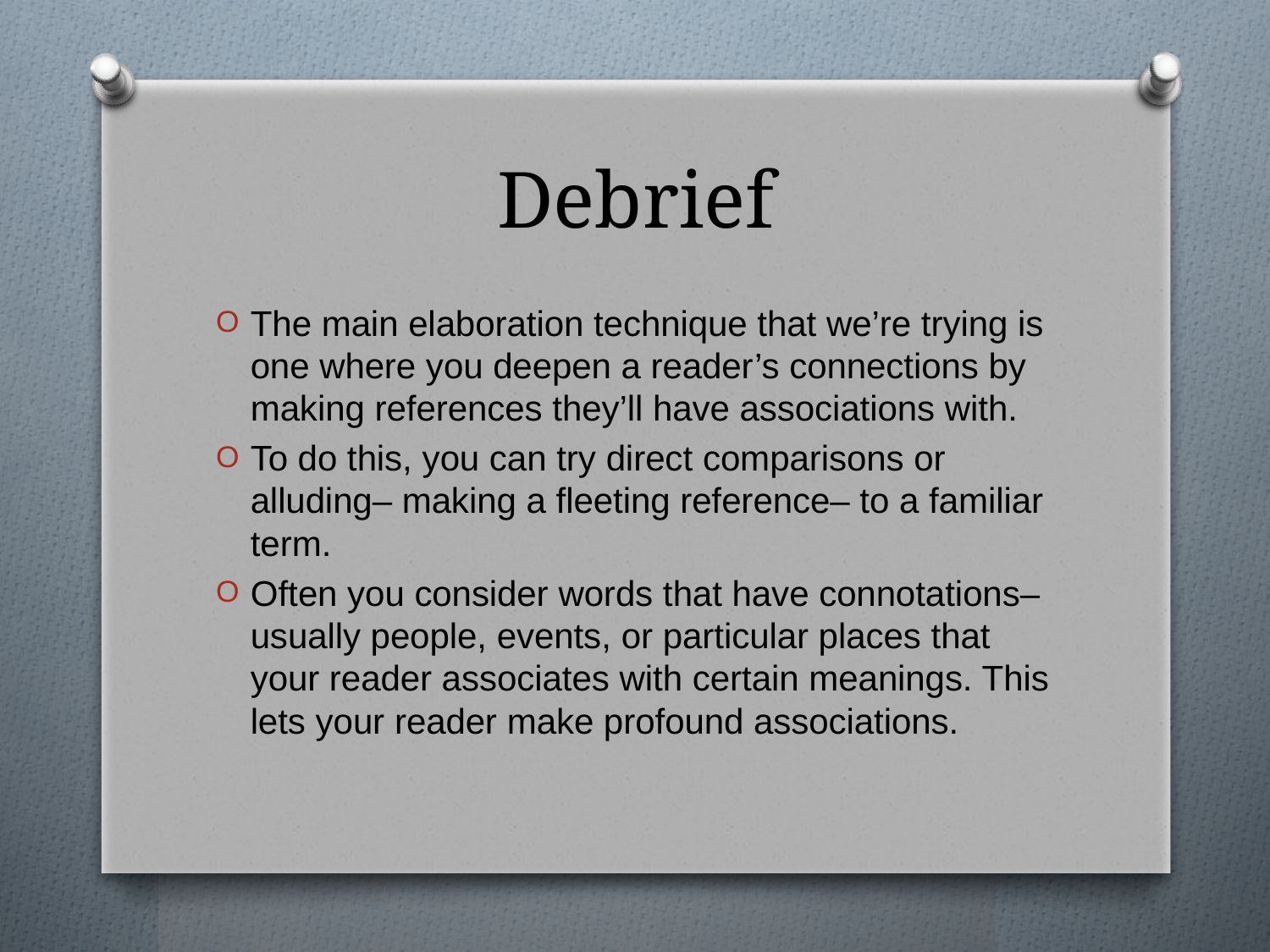

# Debrief
The main elaboration technique that we’re trying is one where you deepen a reader’s connections by making references they’ll have associations with.
To do this, you can try direct comparisons or alluding– making a fleeting reference– to a familiar term.
Often you consider words that have connotations– usually people, events, or particular places that your reader associates with certain meanings. This lets your reader make profound associations.